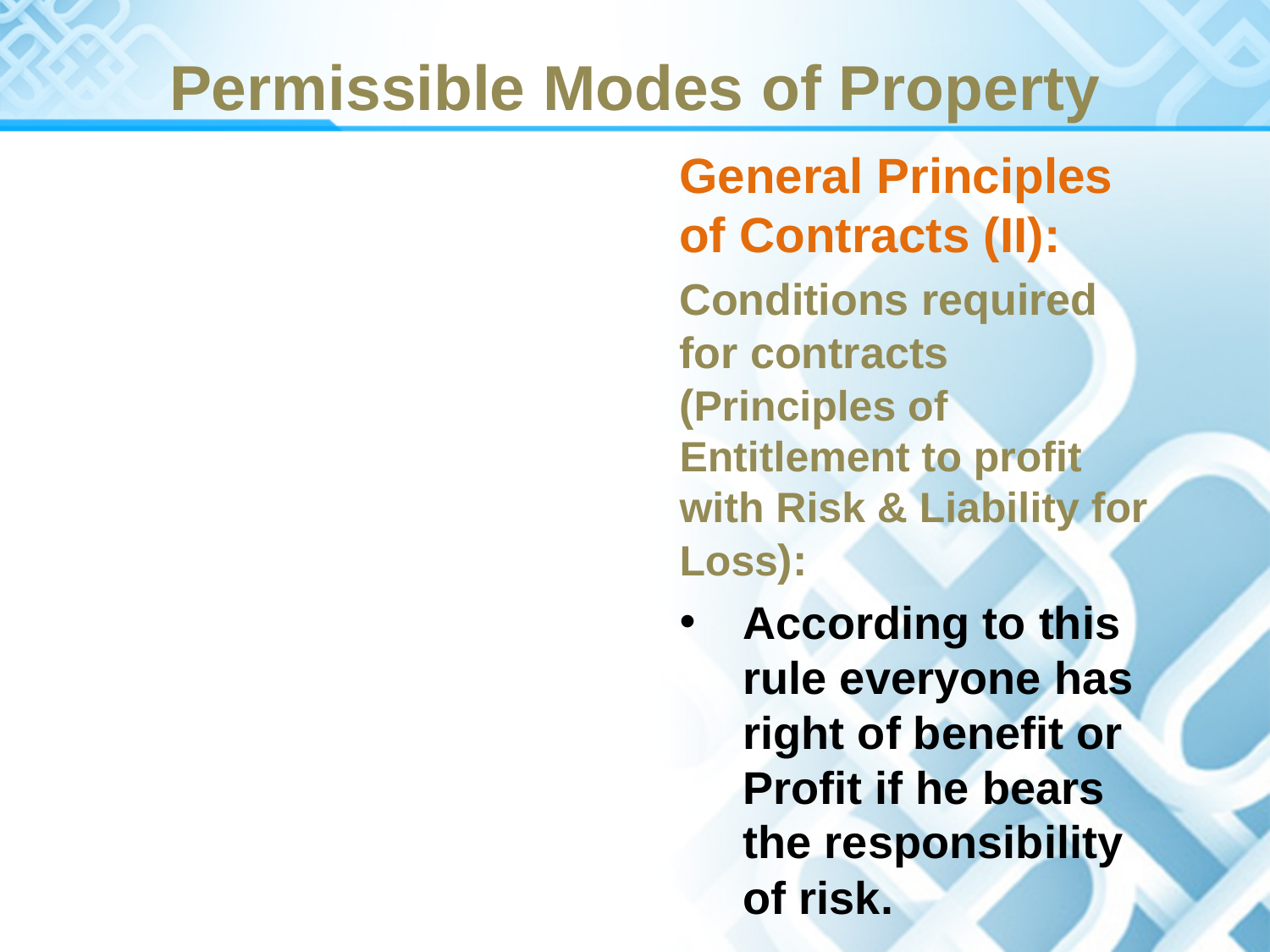

Permissible Modes of Property
General Principles of Contracts (II):
Conditions required for contracts (Principles of Entitlement to profit with Risk & Liability for Loss):
According to this rule everyone has right of benefit or Profit if he bears the responsibility of risk.